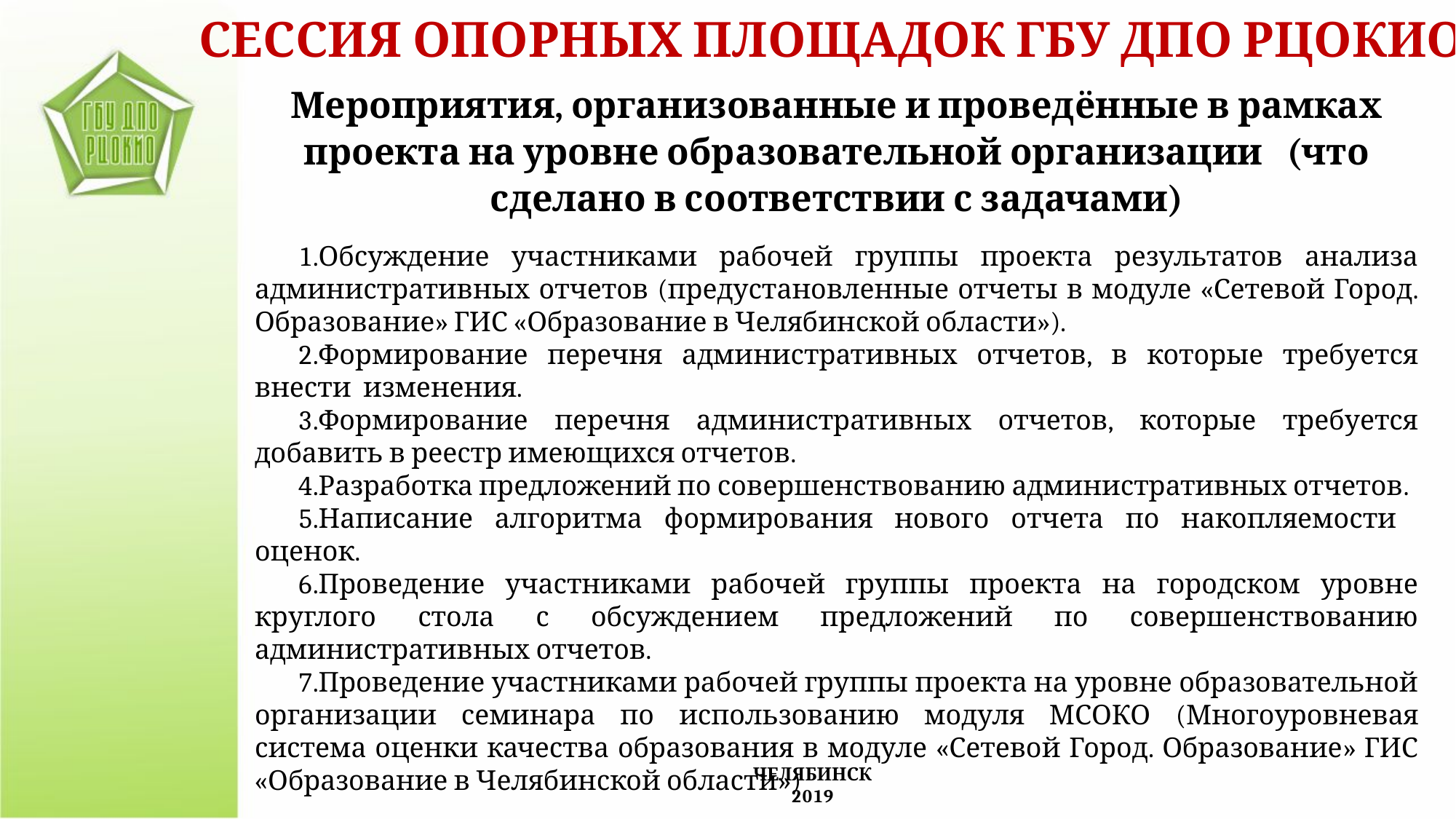

СЕССИЯ ОПОРНЫХ ПЛОЩАДОК ГБУ ДПО РЦОКИО
Мероприятия, организованные и проведённые в рамках проекта на уровне образовательной организации   (что сделано в соответствии с задачами)
Обсуждение участниками рабочей группы проекта результатов анализа административных отчетов (предустановленные отчеты в модуле «Сетевой Город. Образование» ГИС «Образование в Челябинской области»).
Формирование перечня административных отчетов, в которые требуется внести  изменения.
Формирование перечня административных отчетов, которые требуется добавить в реестр имеющихся отчетов.
Разработка предложений по совершенствованию административных отчетов.
Написание алгоритма формирования нового отчета по накопляемости  оценок.
Проведение участниками рабочей группы проекта на городском уровне круглого стола с обсуждением предложений по совершенствованию административных отчетов.
Проведение участниками рабочей группы проекта на уровне образовательной организации семинара по использованию модуля МСОКО (Многоуровневая система оценки качества образования в модуле «Сетевой Город. Образование» ГИС «Образование в Челябинской области»)
ЧЕЛЯБИНСК
2019